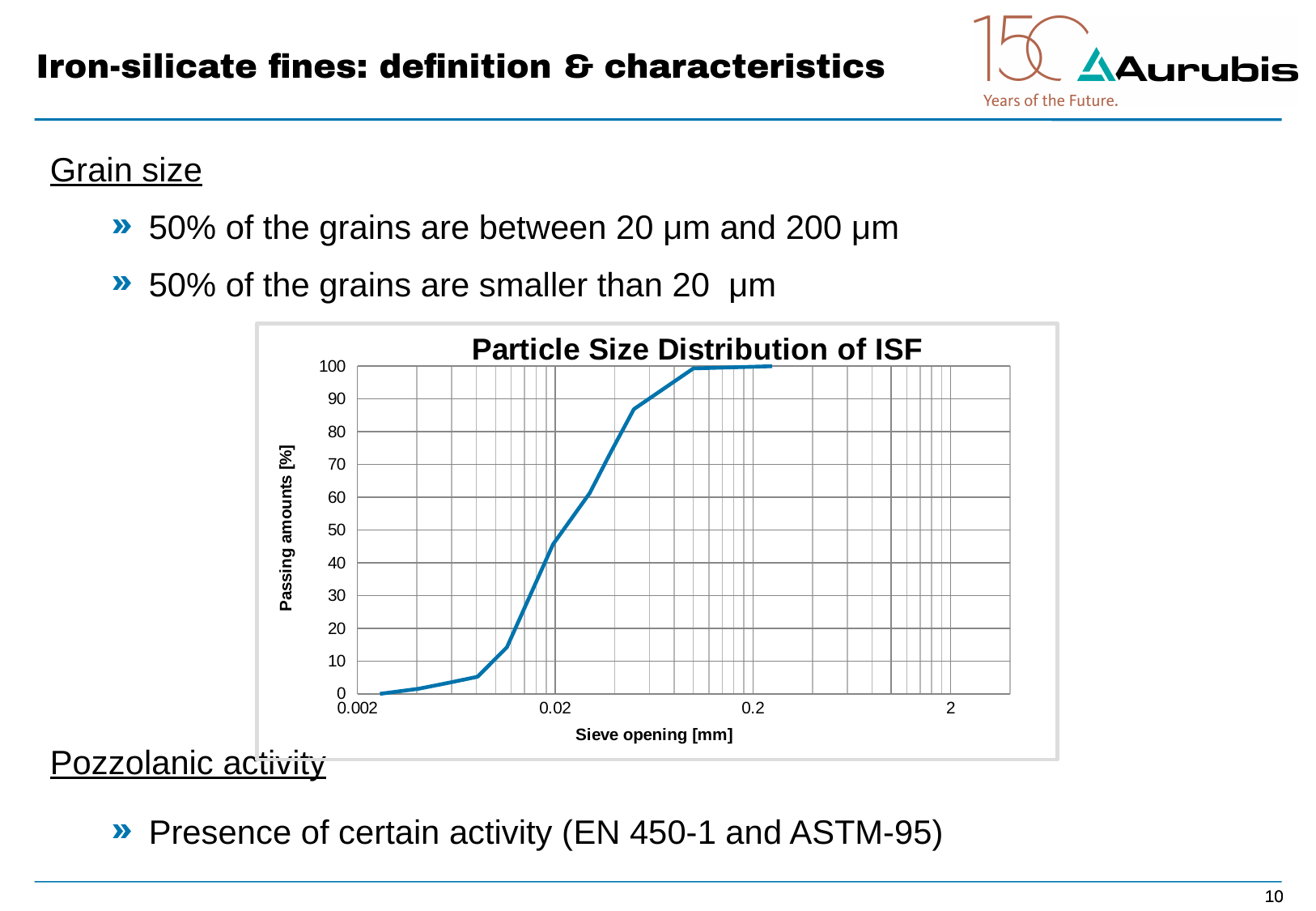

Iron-silicate fines: definition & characteristics
Grain size
50% of the grains are between 20 μm and 200 μm
50% of the grains are smaller than 20  μm

Pozzolanic activity
Presence of certain activity (EN 450-1 and ASTM-95)

### Chart: Particle Size Distribution of ISF

| Category |  |
|---|---|
 10
10